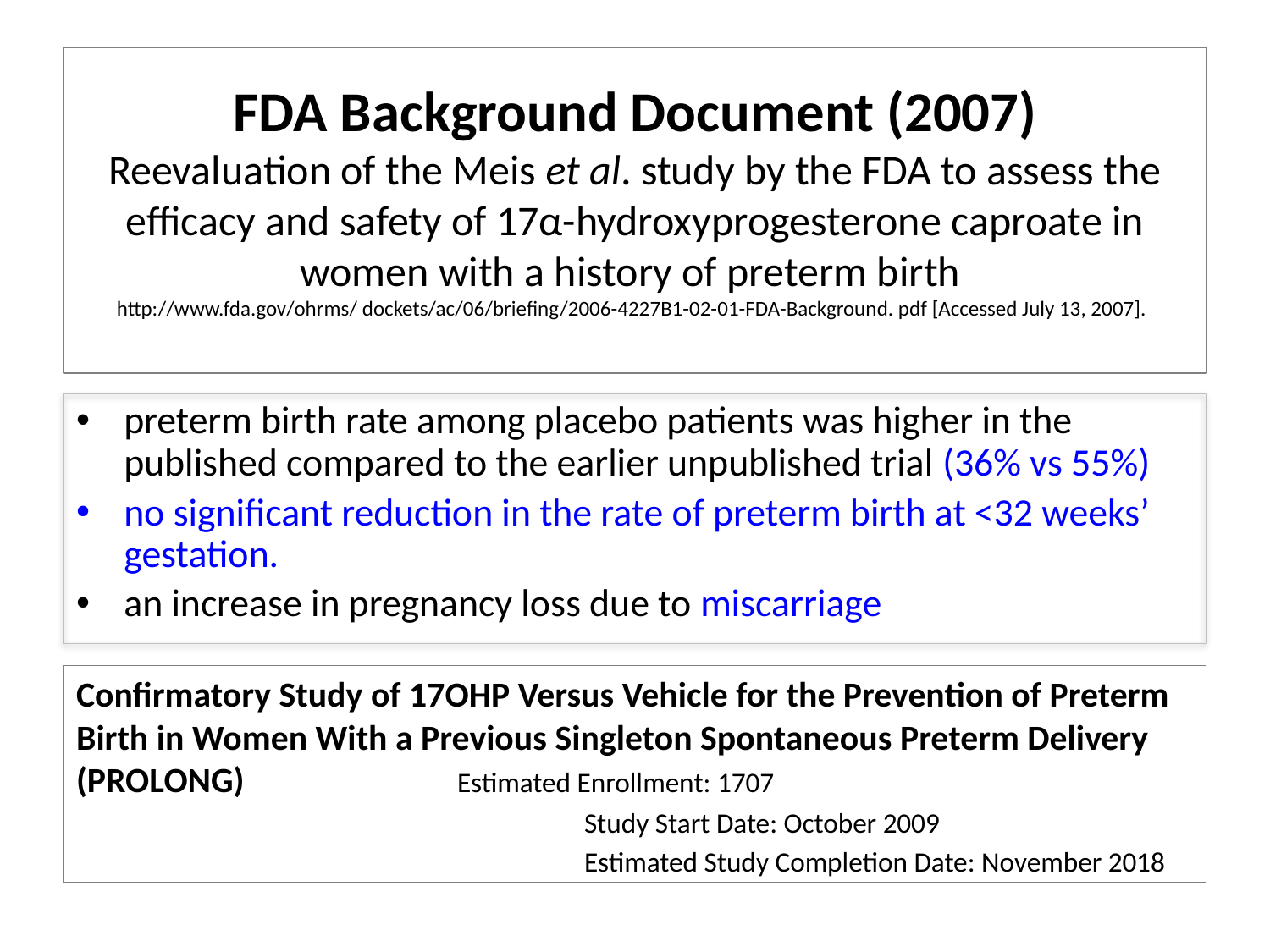

# FDA Background Document (2007) Reevaluation of the Meis et al. study by the FDA to assess the efficacy and safety of 17α-hydroxyprogesterone caproate in women with a history of preterm birth http://www.fda.gov/ohrms/ dockets/ac/06/briefing/2006-4227B1-02-01-FDA-Background. pdf [Accessed July 13, 2007].

preterm birth rate among placebo patients was higher in the published compared to the earlier unpublished trial (36% vs 55%)
no significant reduction in the rate of preterm birth at <32 weeks’ gestation.
an increase in pregnancy loss due to miscarriage
Confirmatory Study of 17OHP Versus Vehicle for the Prevention of Preterm Birth in Women With a Previous Singleton Spontaneous Preterm Delivery (PROLONG) 		Estimated Enrollment: 1707
				Study Start Date: October 2009
				Estimated Study Completion Date: November 2018